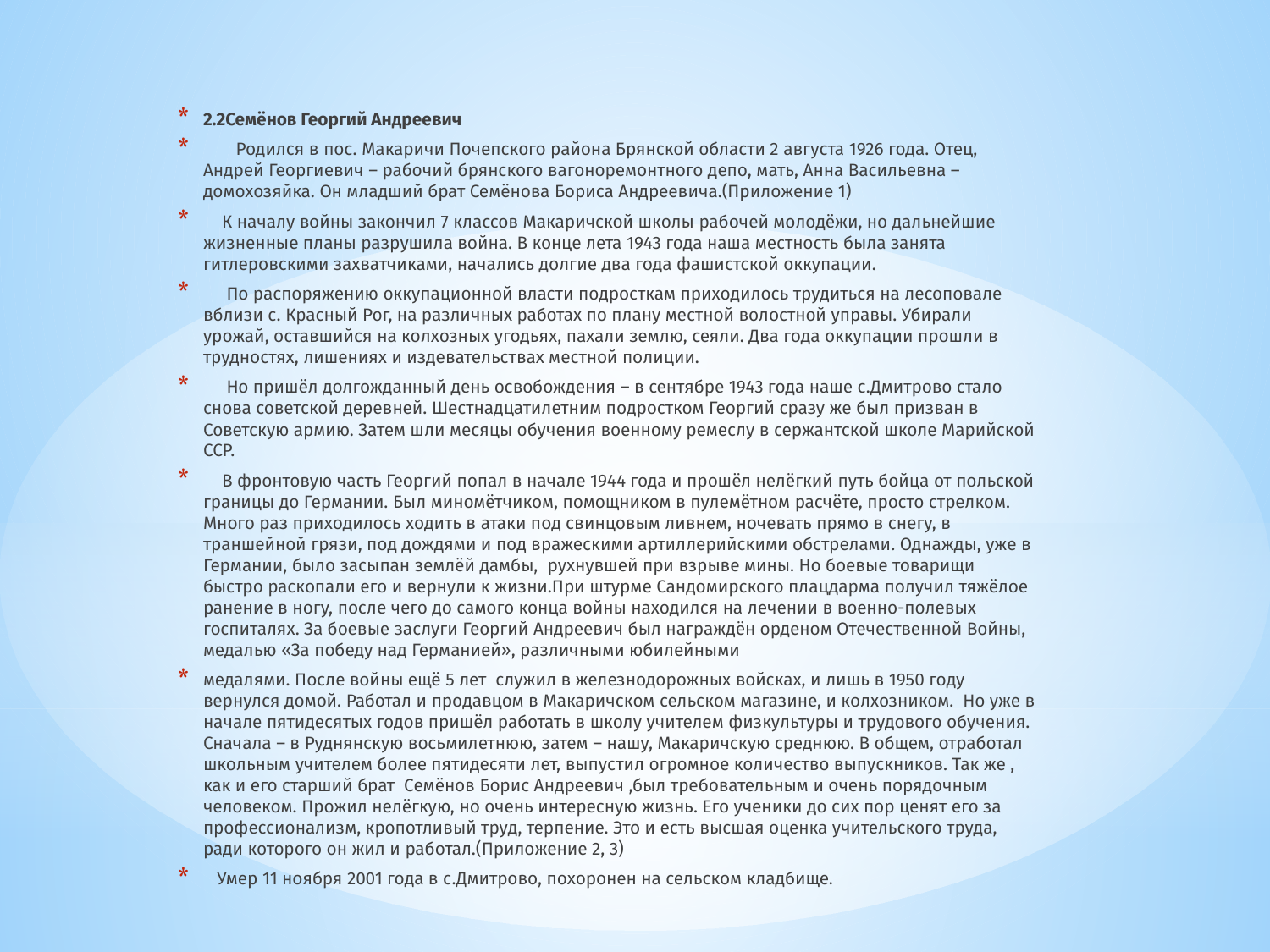

2.2Семёнов Георгий Андреевич
       Родился в пос. Макаричи Почепского района Брянской области 2 августа 1926 года. Отец, Андрей Георгиевич – рабочий брянского вагоноремонтного депо, мать, Анна Васильевна – домохозяйка. Он младший брат Семёнова Бориса Андреевича.(Приложение 1)
    К началу войны закончил 7 классов Макаричской школы рабочей молодёжи, но дальнейшие жизненные планы разрушила война. В конце лета 1943 года наша местность была занята гитлеровскими захватчиками, начались долгие два года фашистской оккупации.
     По распоряжению оккупационной власти подросткам приходилось трудиться на лесоповале вблизи с. Красный Рог, на различных работах по плану местной волостной управы. Убирали урожай, оставшийся на колхозных угодьях, пахали землю, сеяли. Два года оккупации прошли в трудностях, лишениях и издевательствах местной полиции.
     Но пришёл долгожданный день освобождения – в сентябре 1943 года наше с.Дмитрово стало снова советской деревней. Шестнадцатилетним подростком Георгий сразу же был призван в Советскую армию. Затем шли месяцы обучения военному ремеслу в сержантской школе Марийской ССР.
    В фронтовую часть Георгий попал в начале 1944 года и прошёл нелёгкий путь бойца от польской границы до Германии. Был миномётчиком, помощником в пулемётном расчёте, просто стрелком. Много раз приходилось ходить в атаки под свинцовым ливнем, ночевать прямо в снегу, в траншейной грязи, под дождями и под вражескими артиллерийскими обстрелами. Однажды, уже в Германии, было засыпан землёй дамбы,  рухнувшей при взрыве мины. Но боевые товарищи быстро раскопали его и вернули к жизни.При штурме Сандомирского плацдарма получил тяжёлое ранение в ногу, после чего до самого конца войны находился на лечении в военно-полевых госпиталях. За боевые заслуги Георгий Андреевич был награждён орденом Отечественной Войны, медалью «За победу над Германией», различными юбилейными
медалями. После войны ещё 5 лет  служил в железнодорожных войсках, и лишь в 1950 году вернулся домой. Работал и продавцом в Макаричском сельском магазине, и колхозником.  Но уже в начале пятидесятых годов пришёл работать в школу учителем физкультуры и трудового обучения. Сначала – в Руднянскую восьмилетнюю, затем – нашу, Макаричскую среднюю. В общем, отработал школьным учителем более пятидесяти лет, выпустил огромное количество выпускников. Так же , как и его старший брат  Семёнов Борис Андреевич ,был требовательным и очень порядочным человеком. Прожил нелёгкую, но очень интересную жизнь. Его ученики до сих пор ценят его за профессионализм, кропотливый труд, терпение. Это и есть высшая оценка учительского труда, ради которого он жил и работал.(Приложение 2, 3)
   Умер 11 ноября 2001 года в с.Дмитрово, похоронен на сельском кладбище.